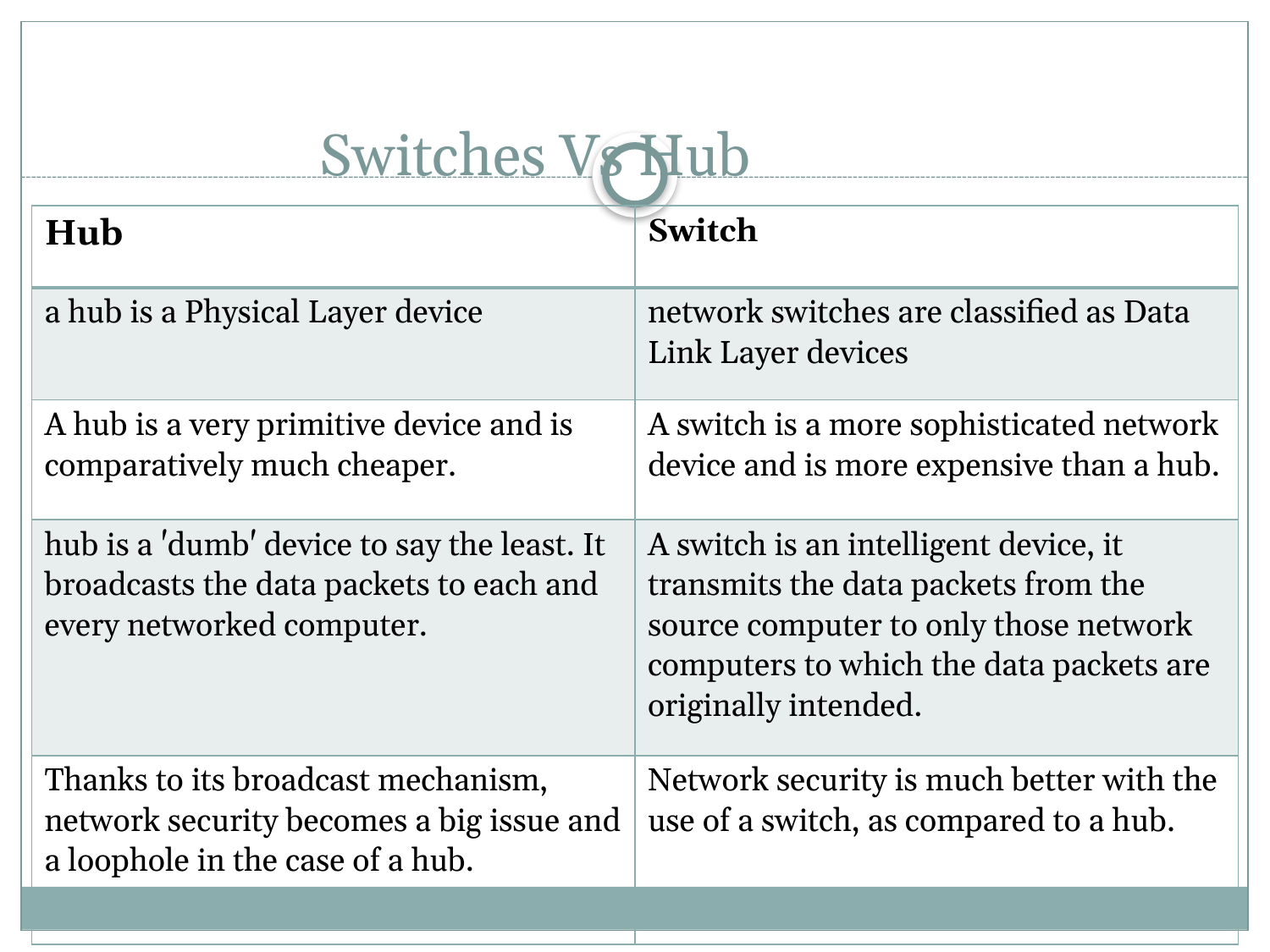

# Switches Vs Hub
| Hub | Switch |
| --- | --- |
| a hub is a Physical Layer device | network switches are classified as Data Link Layer devices |
| A hub is a very primitive device and is comparatively much cheaper. | A switch is a more sophisticated network device and is more expensive than a hub. |
| hub is a 'dumb' device to say the least. It broadcasts the data packets to each and every networked computer. | A switch is an intelligent device, it transmits the data packets from the source computer to only those network computers to which the data packets are originally intended. |
| Thanks to its broadcast mechanism, network security becomes a big issue and a loophole in the case of a hub. | Network security is much better with the use of a switch, as compared to a hub. |